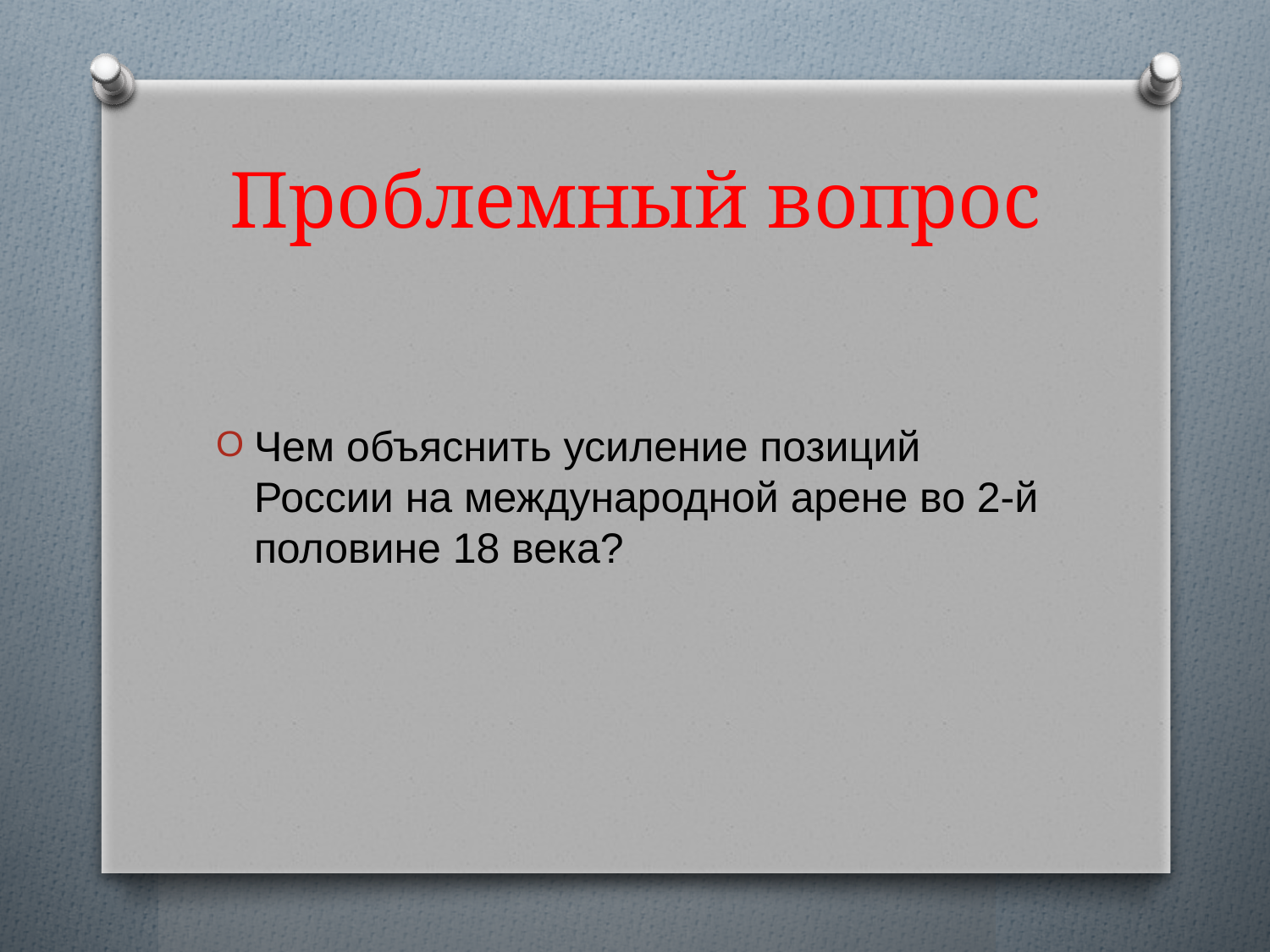

# Проблемный вопрос

Чем объяснить усиление позиций России на международной арене во 2-й половине 18 века?